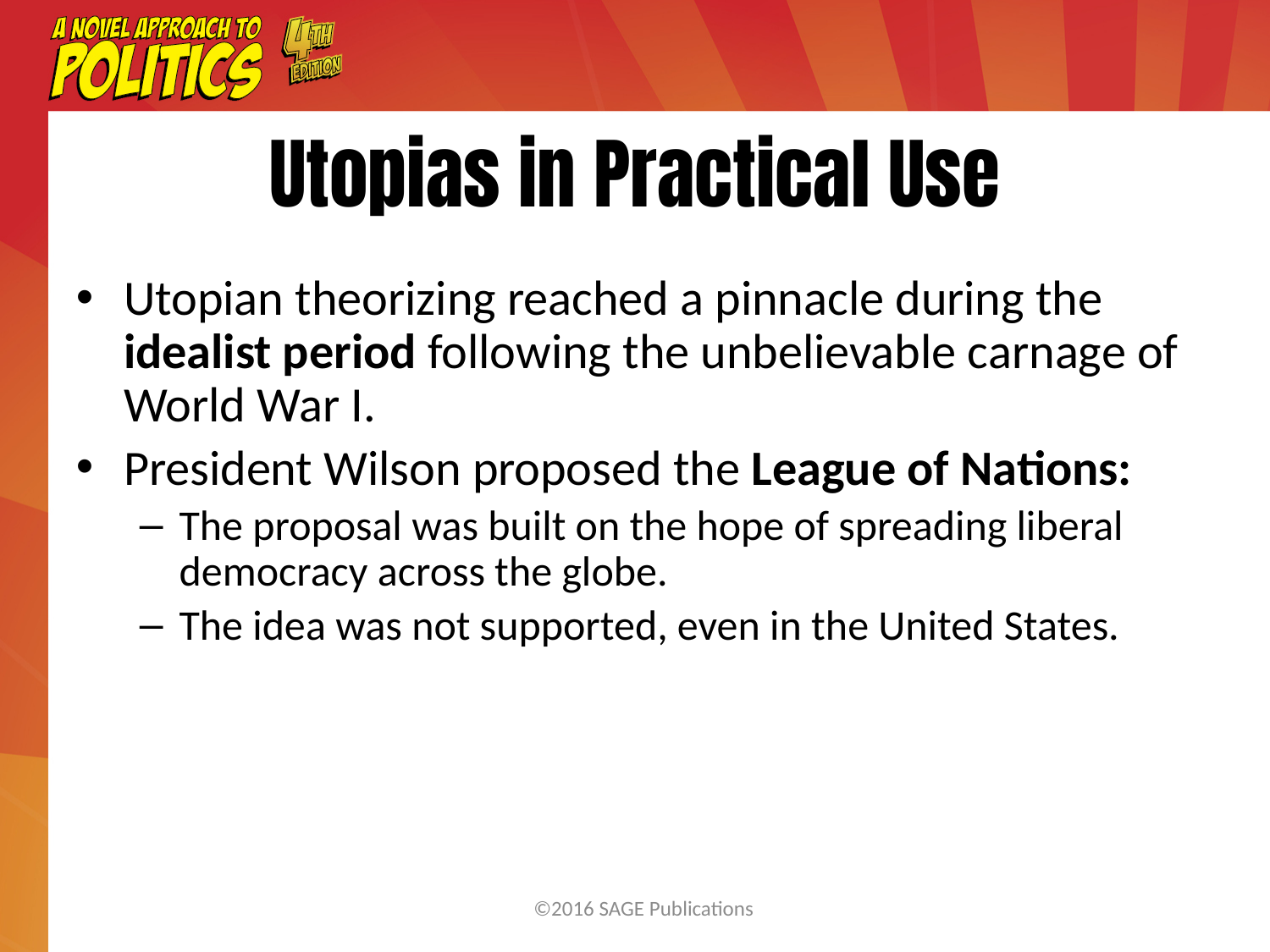

Utopias in Practical Use
Utopian theorizing reached a pinnacle during the idealist period following the unbelievable carnage of World War I.
President Wilson proposed the League of Nations:
The proposal was built on the hope of spreading liberal democracy across the globe.
The idea was not supported, even in the United States.